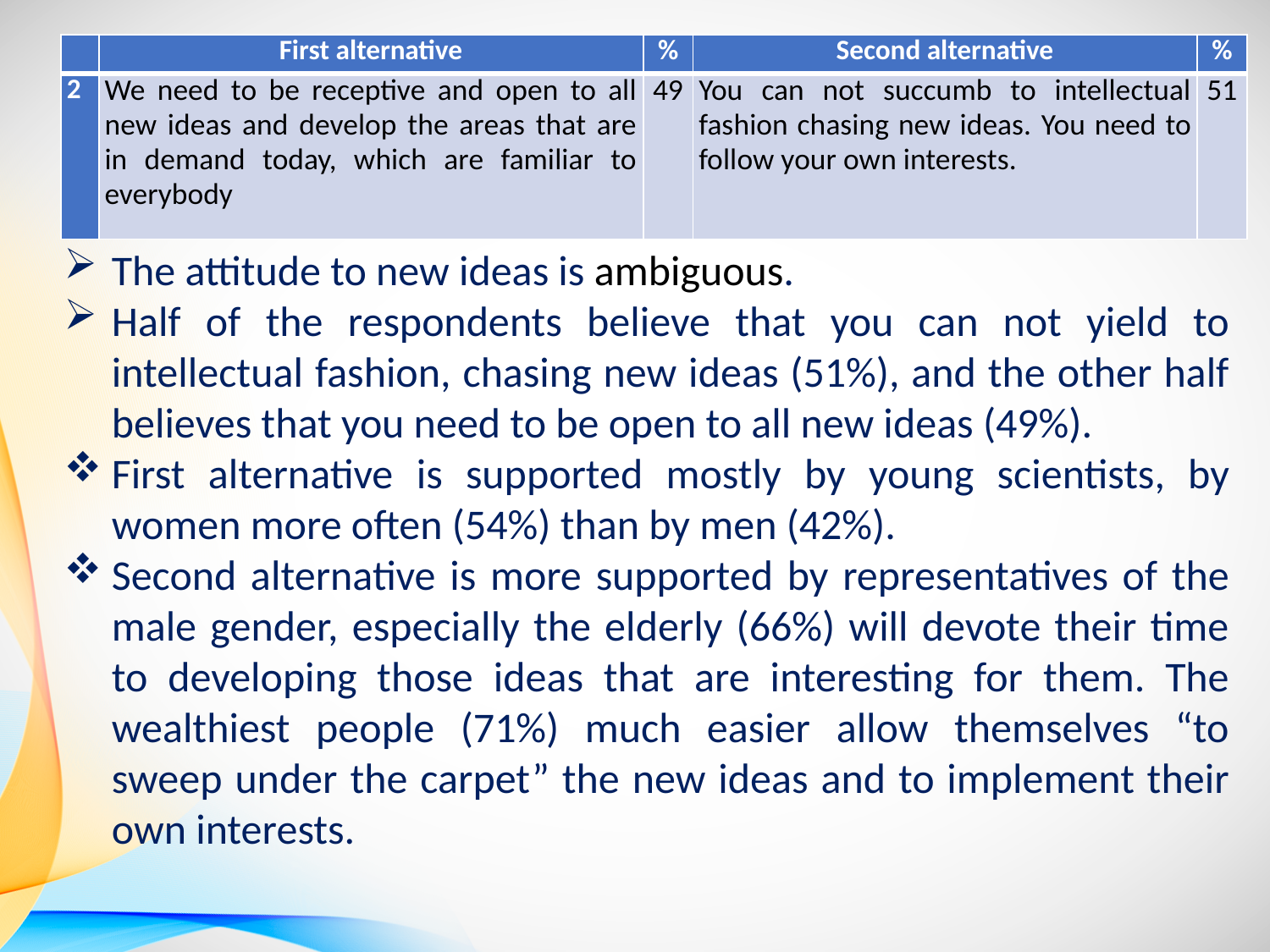

|  | First alternative | % | Second alternative | % |
| --- | --- | --- | --- | --- |
| 2 | We need to be receptive and open to all new ideas and develop the areas that are in demand today, which are familiar to everybody | 49 | You can not succumb to intellectual fashion chasing new ideas. You need to follow your own interests. | 51 |
The attitude to new ideas is ambiguous.
Half of the respondents believe that you can not yield to intellectual fashion, chasing new ideas (51%), and the other half believes that you need to be open to all new ideas (49%).
First alternative is supported mostly by young scientists, by women more often (54%) than by men (42%).
Second alternative is more supported by representatives of the male gender, especially the elderly (66%) will devote their time to developing those ideas that are interesting for them. The wealthiest people (71%) much easier allow themselves “to sweep under the carpet” the new ideas and to implement their own interests.